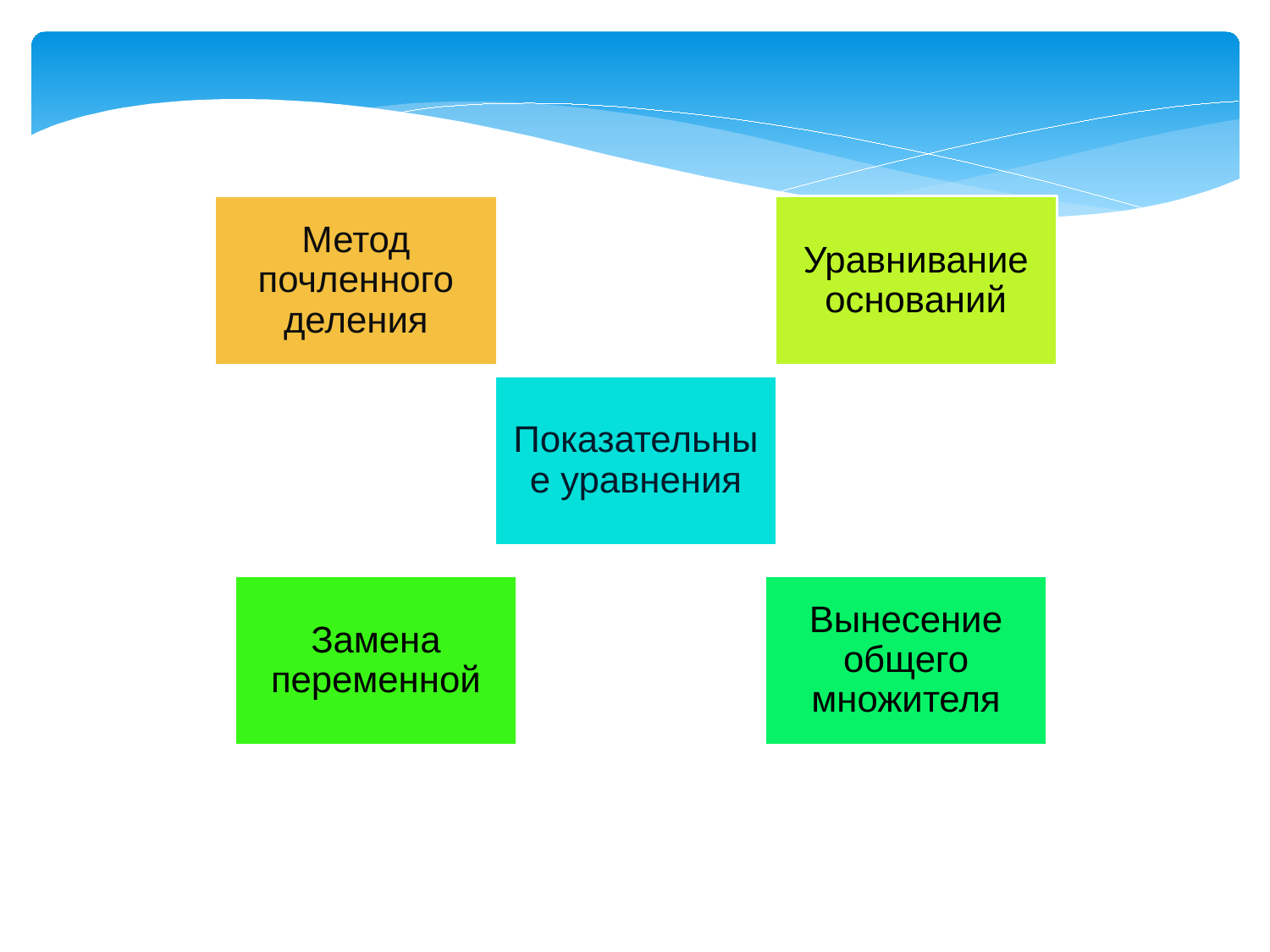

Метод почленного деления
Уравнивание оснований
Замена переменной
Вынесение общего множителя
Показательные уравнения